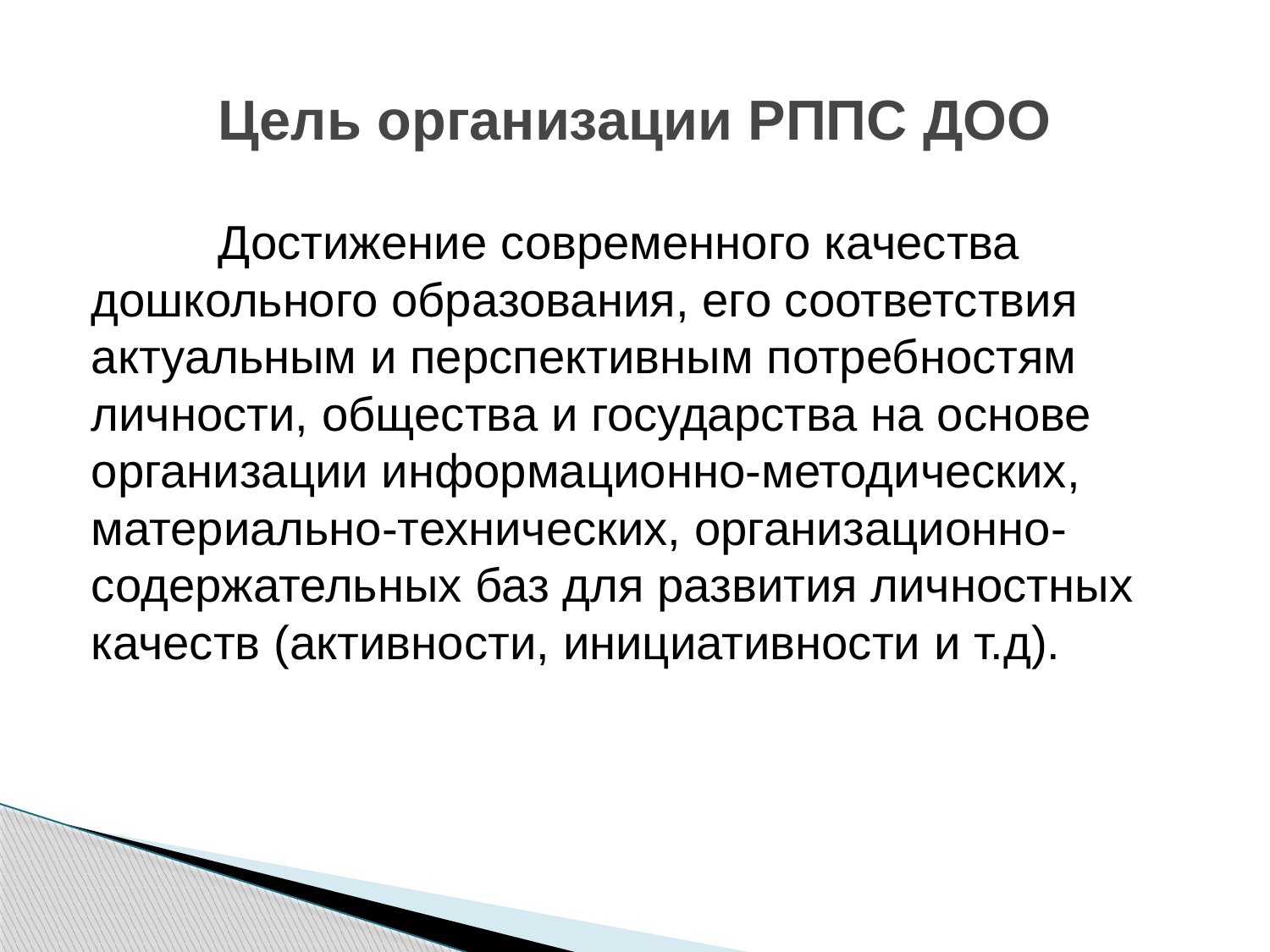

# Цель организации РППС ДОО
	Достижение современного качества дошкольного образования, его соответствия актуальным и перспективным потребностям личности, общества и государства на основе организации информационно-методических, материально-технических, организационно-содержательных баз для развития личностных качеств (активности, инициативности и т.д).